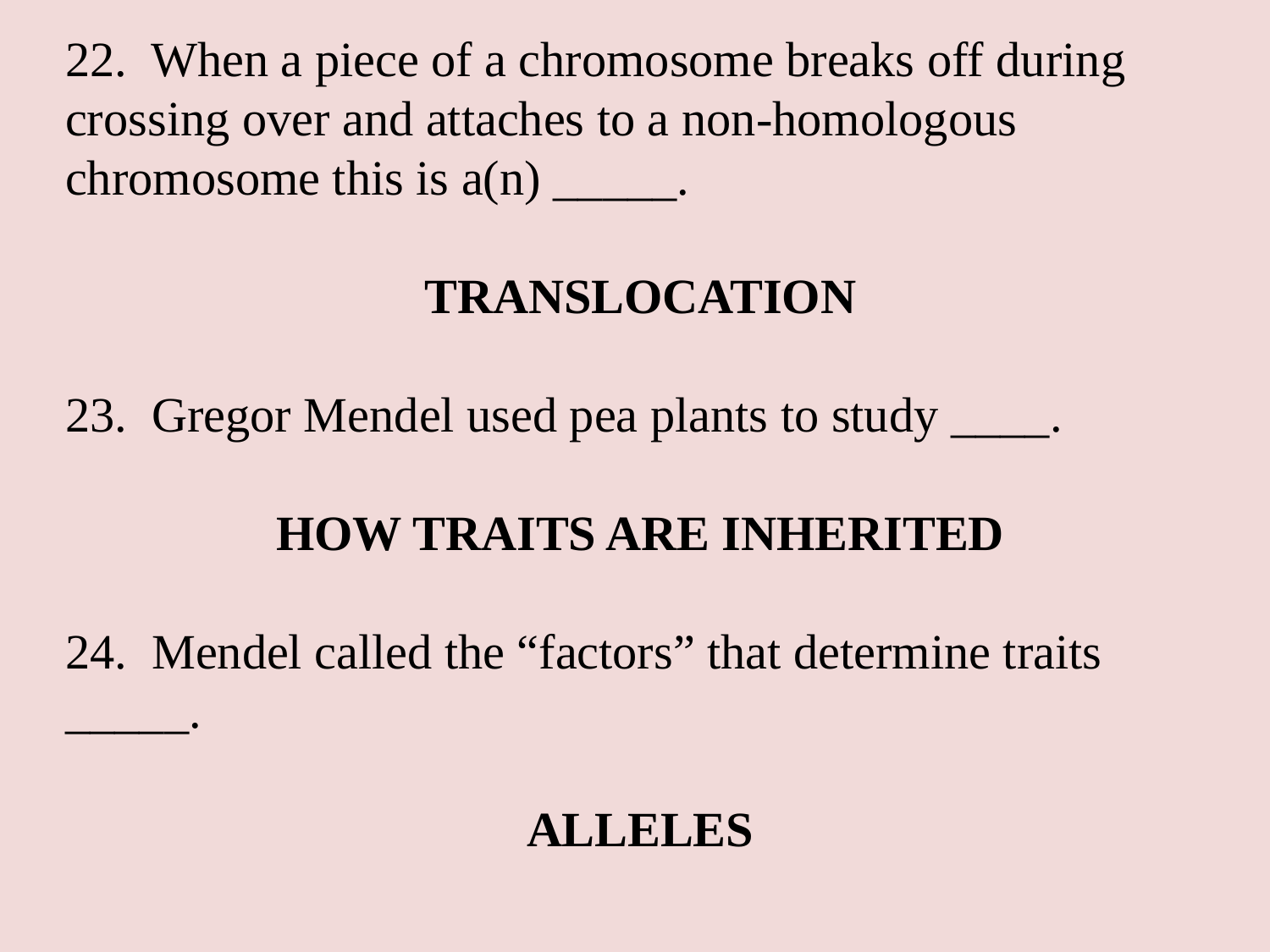

22.  When a piece of a chromosome breaks off during crossing over and attaches to a non-homologous chromosome this is a(n) _____.

TRANSLOCATION

23.  Gregor Mendel used pea plants to study ____.

HOW TRAITS ARE INHERITED

24.  Mendel called the “factors” that determine traits _____.

ALLELES